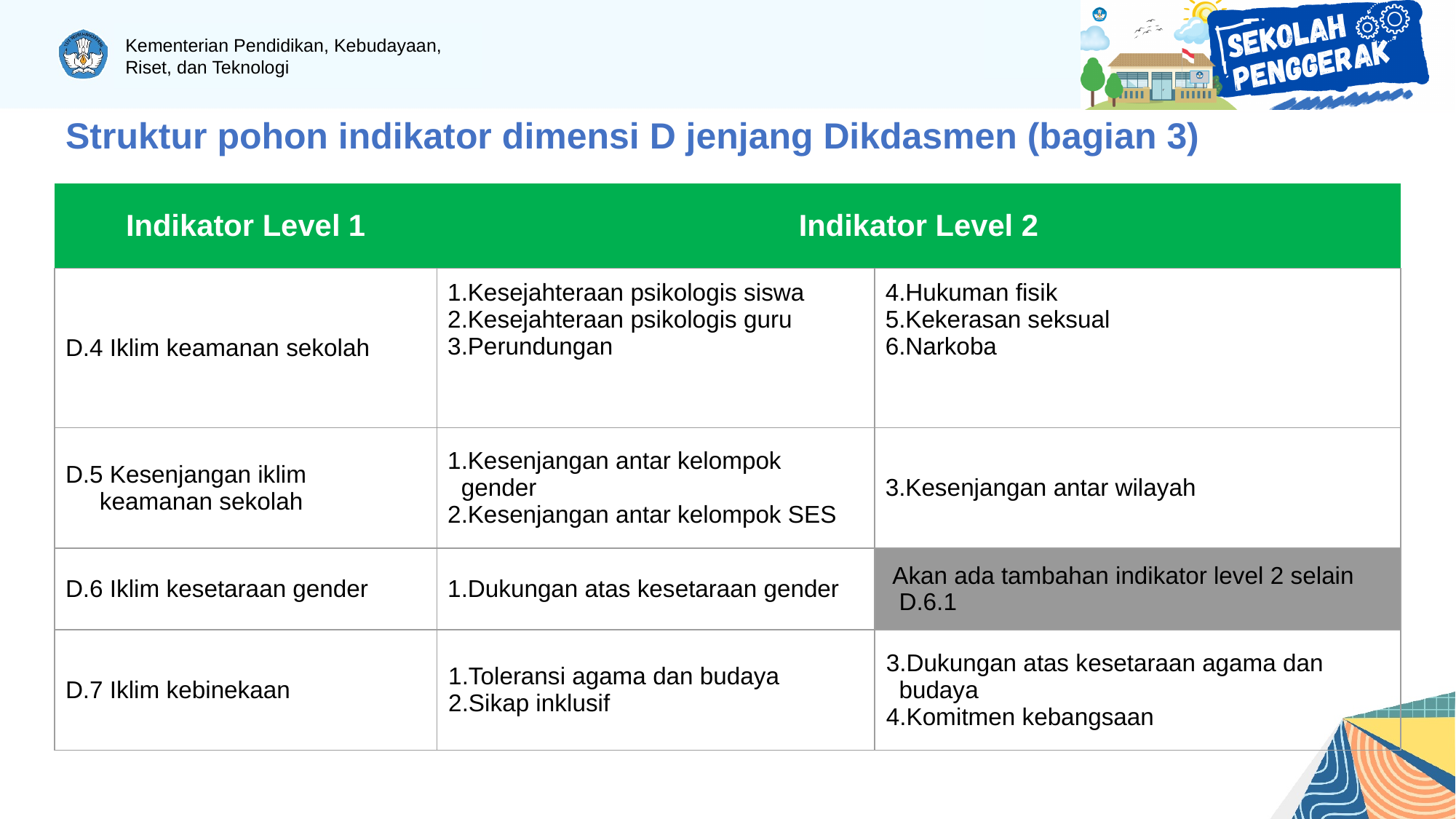

Struktur pohon indikator dimensi D jenjang Dikdasmen (bagian 3)
| Indikator Level 1 | Indikator Level 2 |  |
| --- | --- | --- |
| D.4 Iklim keamanan sekolah | Kesejahteraan psikologis siswa Kesejahteraan psikologis guru Perundungan | Hukuman fisik Kekerasan seksual Narkoba |
| D.5 Kesenjangan iklim keamanan sekolah | Kesenjangan antar kelompok gender Kesenjangan antar kelompok SES | Kesenjangan antar wilayah |
| D.6 Iklim kesetaraan gender | Dukungan atas kesetaraan gender | Akan ada tambahan indikator level 2 selain D.6.1 |
| D.7 Iklim kebinekaan | Toleransi agama dan budaya Sikap inklusif | Dukungan atas kesetaraan agama dan budaya Komitmen kebangsaan |